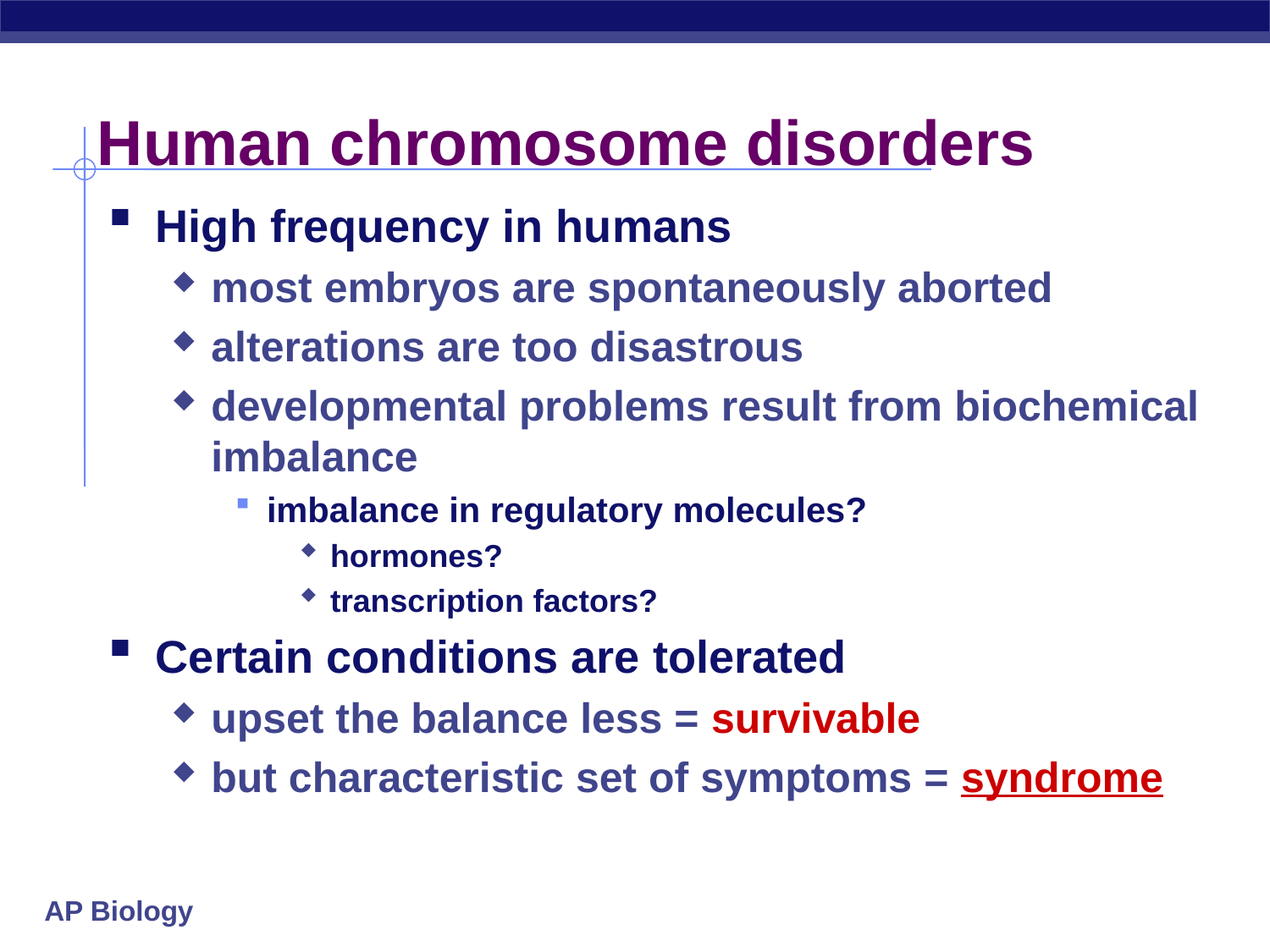

# Human chromosome disorders
High frequency in humans
most embryos are spontaneously aborted
alterations are too disastrous
developmental problems result from biochemical imbalance
imbalance in regulatory molecules?
hormones?
transcription factors?
Certain conditions are tolerated
upset the balance less = survivable
but characteristic set of symptoms = syndrome